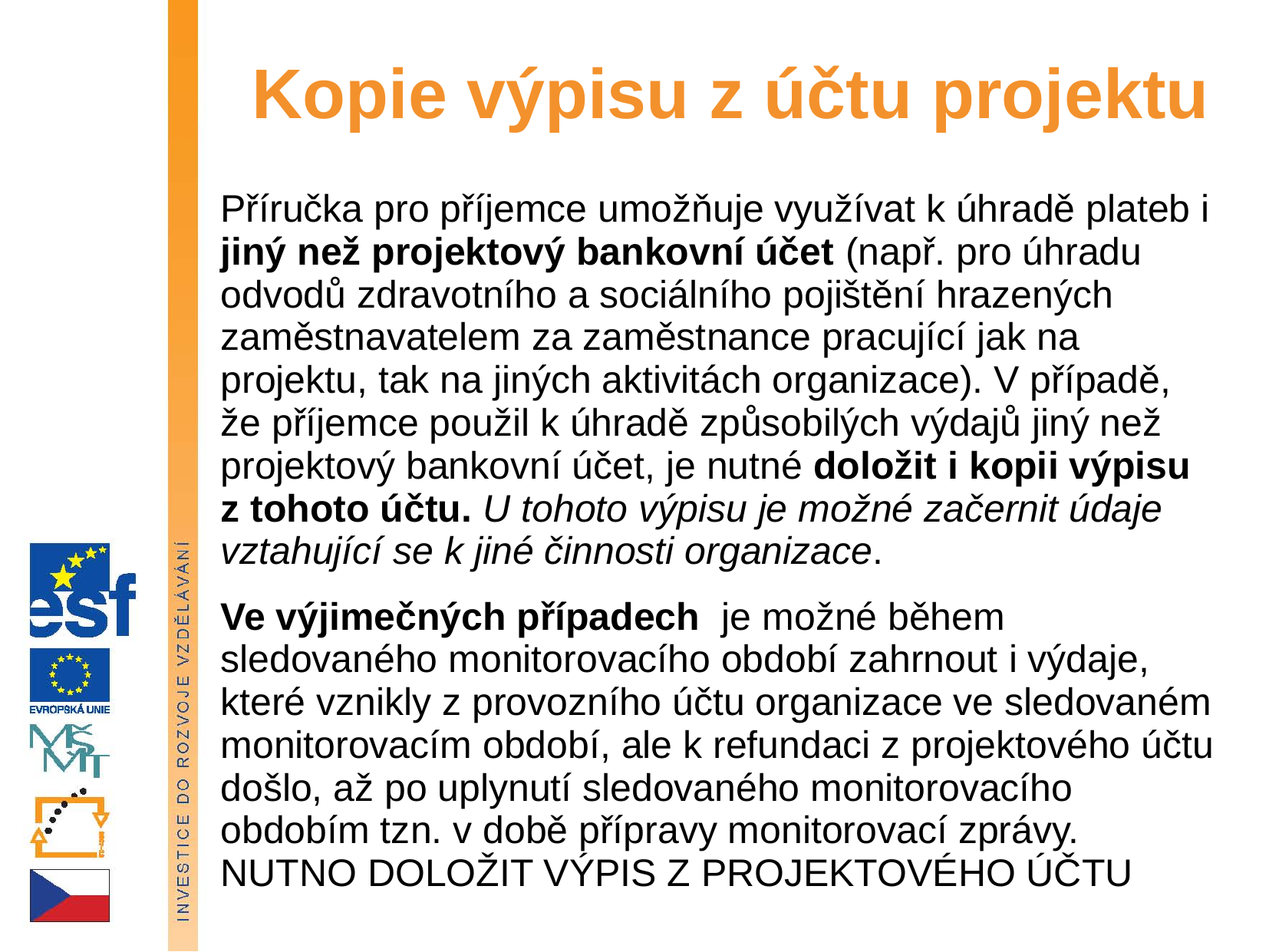

# Kopie výpisu z účtu projektu
Příručka pro příjemce umožňuje využívat k úhradě plateb i jiný než projektový bankovní účet (např. pro úhradu odvodů zdravotního a sociálního pojištění hrazených zaměstnavatelem za zaměstnance pracující jak na projektu, tak na jiných aktivitách organizace). V případě, že příjemce použil k úhradě způsobilých výdajů jiný než projektový bankovní účet, je nutné doložit i kopii výpisu z tohoto účtu. U tohoto výpisu je možné začernit údaje vztahující se k jiné činnosti organizace.
Ve výjimečných případech  je možné během sledovaného monitorovacího období zahrnout i výdaje, které vznikly z provozního účtu organizace ve sledovaném monitorovacím období, ale k refundaci z projektového účtu došlo, až po uplynutí sledovaného monitorovacího obdobím tzn. v době přípravy monitorovací zprávy. NUTNO DOLOŽIT VÝPIS Z PROJEKTOVÉHO ÚČTU